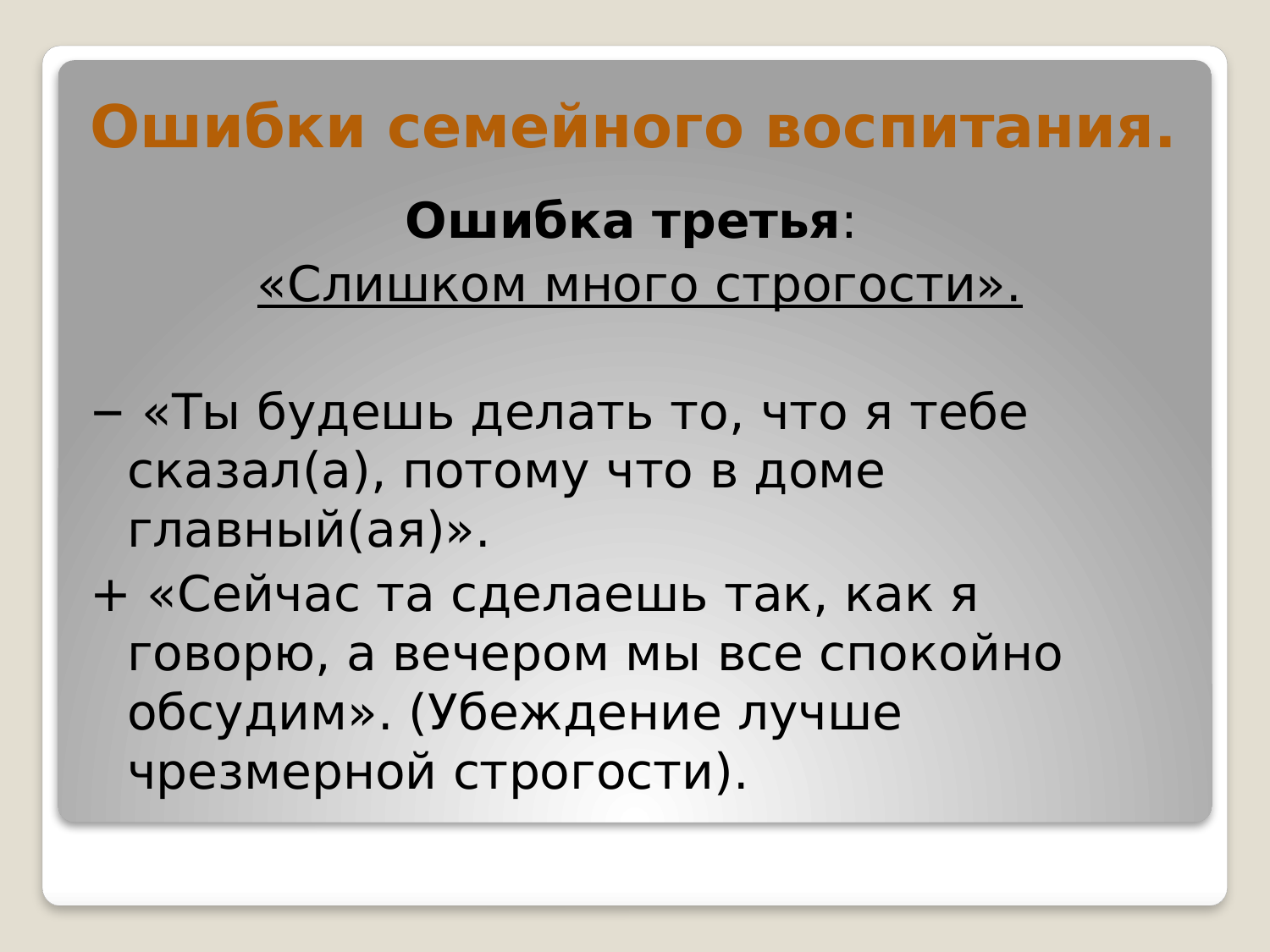

# Ошибки семейного воспитания.
Ошибка третья:
«Слишком много строгости».

− «Ты будешь делать то, что я тебе сказал(а), потому что в доме главный(ая)».
+ «Сейчас та сделаешь так, как я говорю, а вечером мы все спокойно обсудим». (Убеждение лучше чрезмерной строгости).